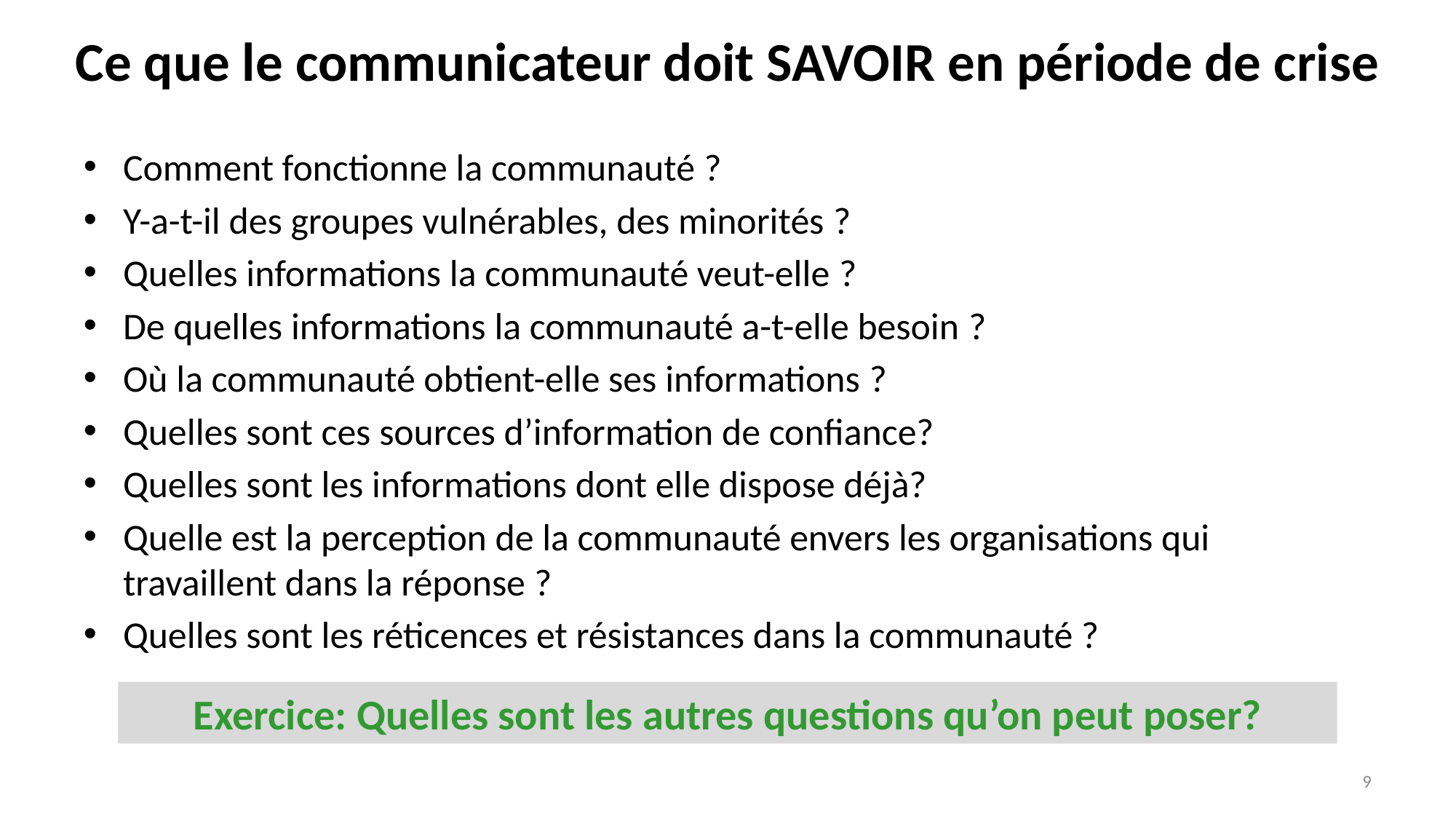

# Ce que le communicateur doit SAVOIR en période de crise
Comment fonctionne la communauté ?
Y-a-t-il des groupes vulnérables, des minorités ?
Quelles informations la communauté veut-elle ?
De quelles informations la communauté a-t-elle besoin ?
Où la communauté obtient-elle ses informations ?
Quelles sont ces sources d’information de confiance?
Quelles sont les informations dont elle dispose déjà?
Quelle est la perception de la communauté envers les organisations qui travaillent dans la réponse ?
Quelles sont les réticences et résistances dans la communauté ?

Exercice: Quelles sont les autres questions qu’on peut poser?
9